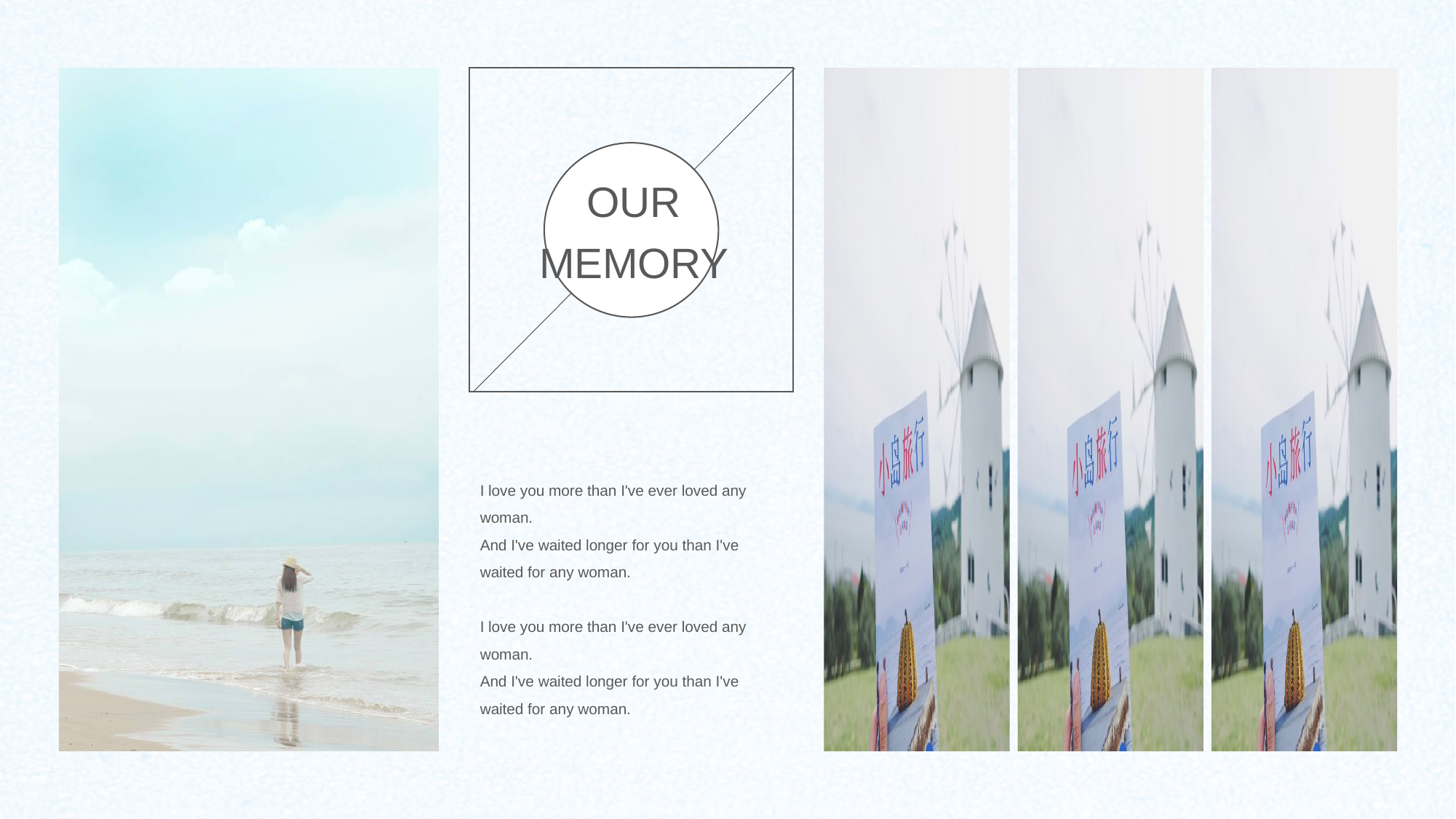

OUR
MEMORY
I love you more than I've ever loved any woman.
And I've waited longer for you than I've waited for any woman.

I love you more than I've ever loved any woman.
And I've waited longer for you than I've waited for any woman.